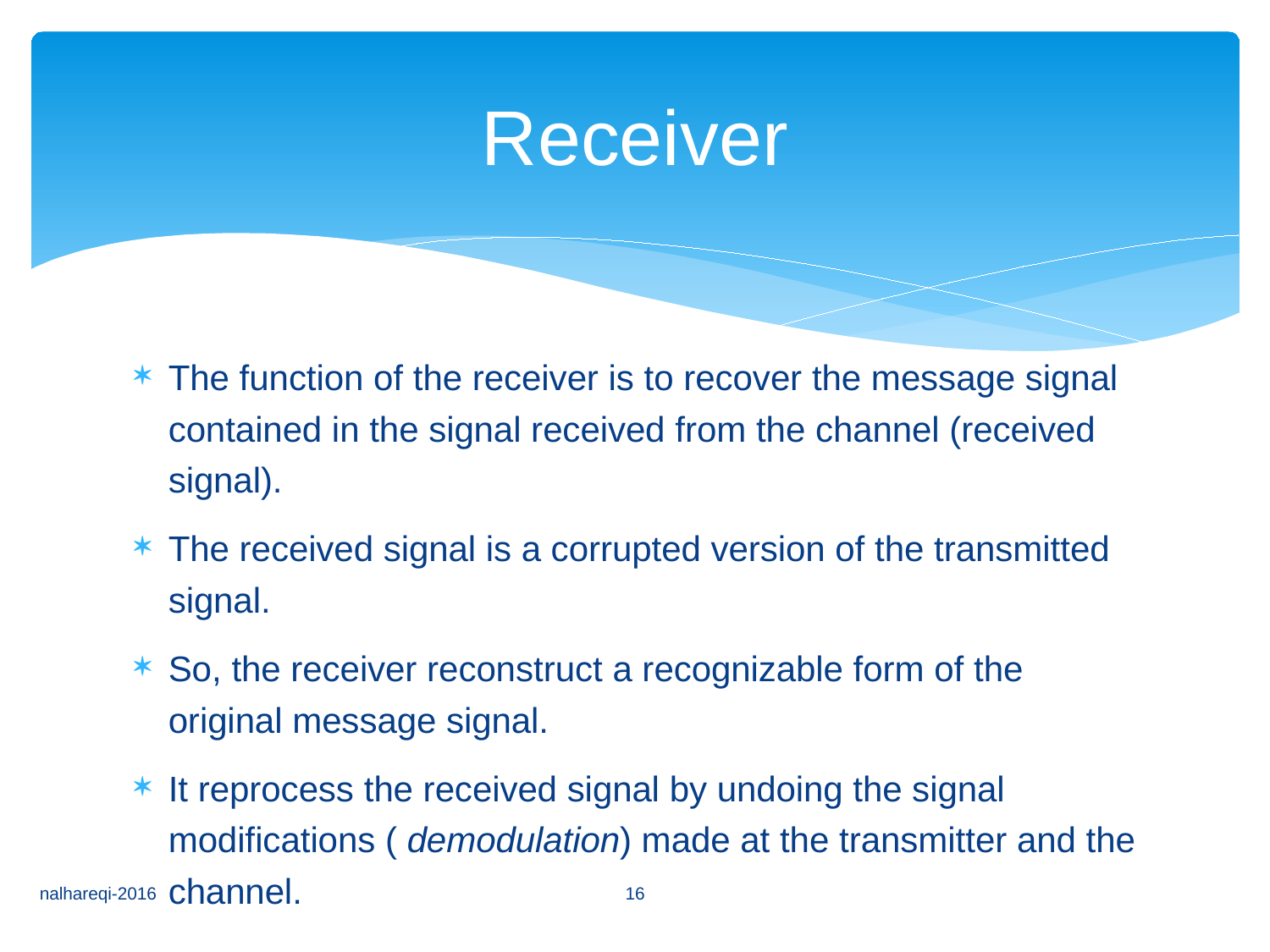

# Receiver
The function of the receiver is to recover the message signal contained in the signal received from the channel (received signal).
The received signal is a corrupted version of the transmitted signal.
So, the receiver reconstruct a recognizable form of the original message signal.
It reprocess the received signal by undoing the signal modifications ( demodulation) made at the transmitter and the channel.
16
nalhareqi-2016